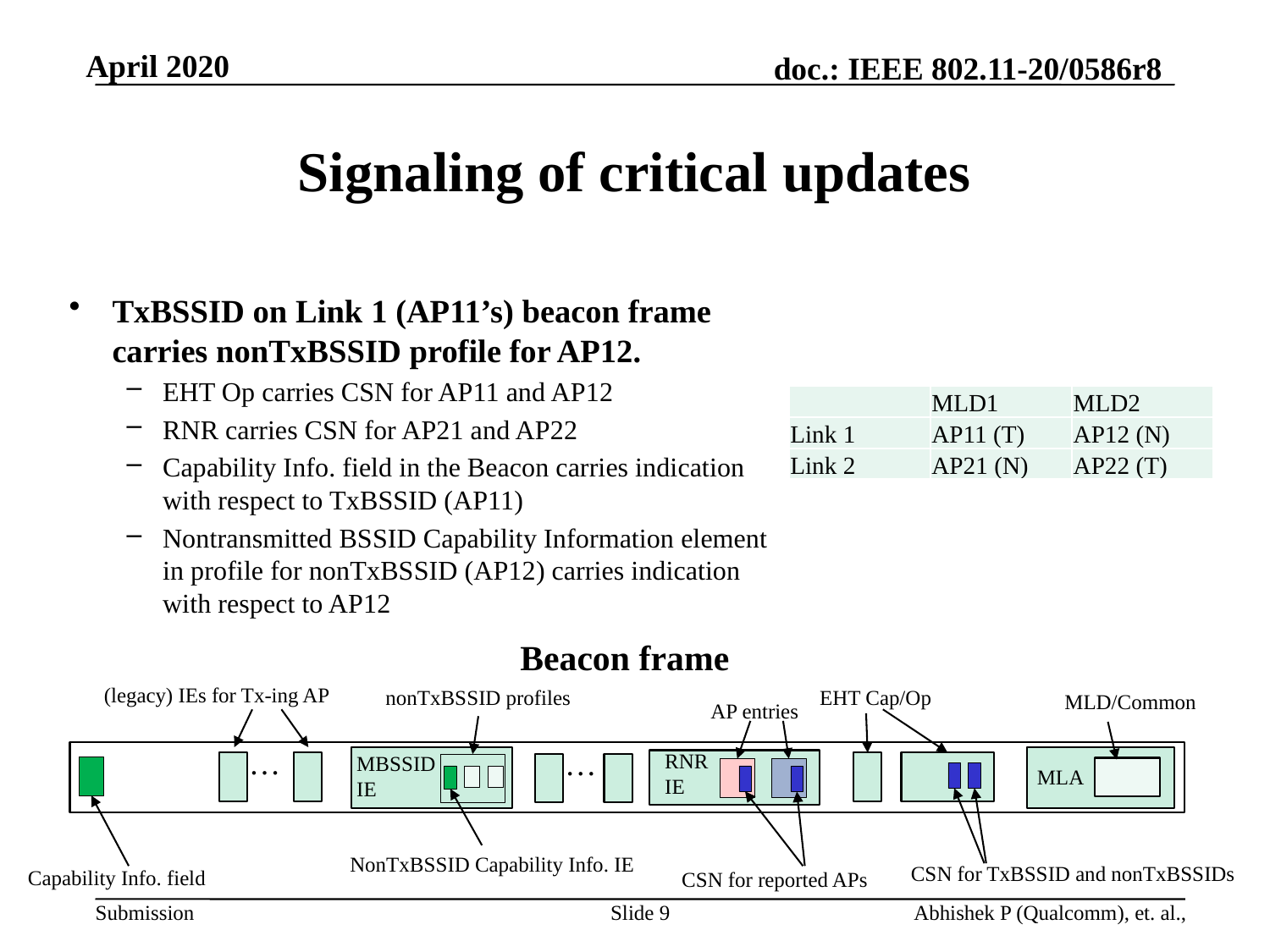

# Signaling of critical updates
TxBSSID on Link 1 (AP11’s) beacon frame carries nonTxBSSID profile for AP12.
EHT Op carries CSN for AP11 and AP12
RNR carries CSN for AP21 and AP22
Capability Info. field in the Beacon carries indication with respect to TxBSSID (AP11)
Nontransmitted BSSID Capability Information element in profile for nonTxBSSID (AP12) carries indication with respect to AP12
|  | MLD1 | MLD2 |
| --- | --- | --- |
| Link 1 | AP11 (T) | AP12 (N) |
| Link 2 | AP21 (N) | AP22 (T) |
Beacon frame
(legacy) IEs for Tx-ing AP
nonTxBSSID profiles
EHT Cap/Op
MLD/Common
AP entries
…
…
RNR
IE

MBSSID
IE

MLA

NonTxBSSID Capability Info. IE
CSN for TxBSSID and nonTxBSSIDs
Capability Info. field
CSN for reported APs
Slide 9
Abhishek P (Qualcomm), et. al.,